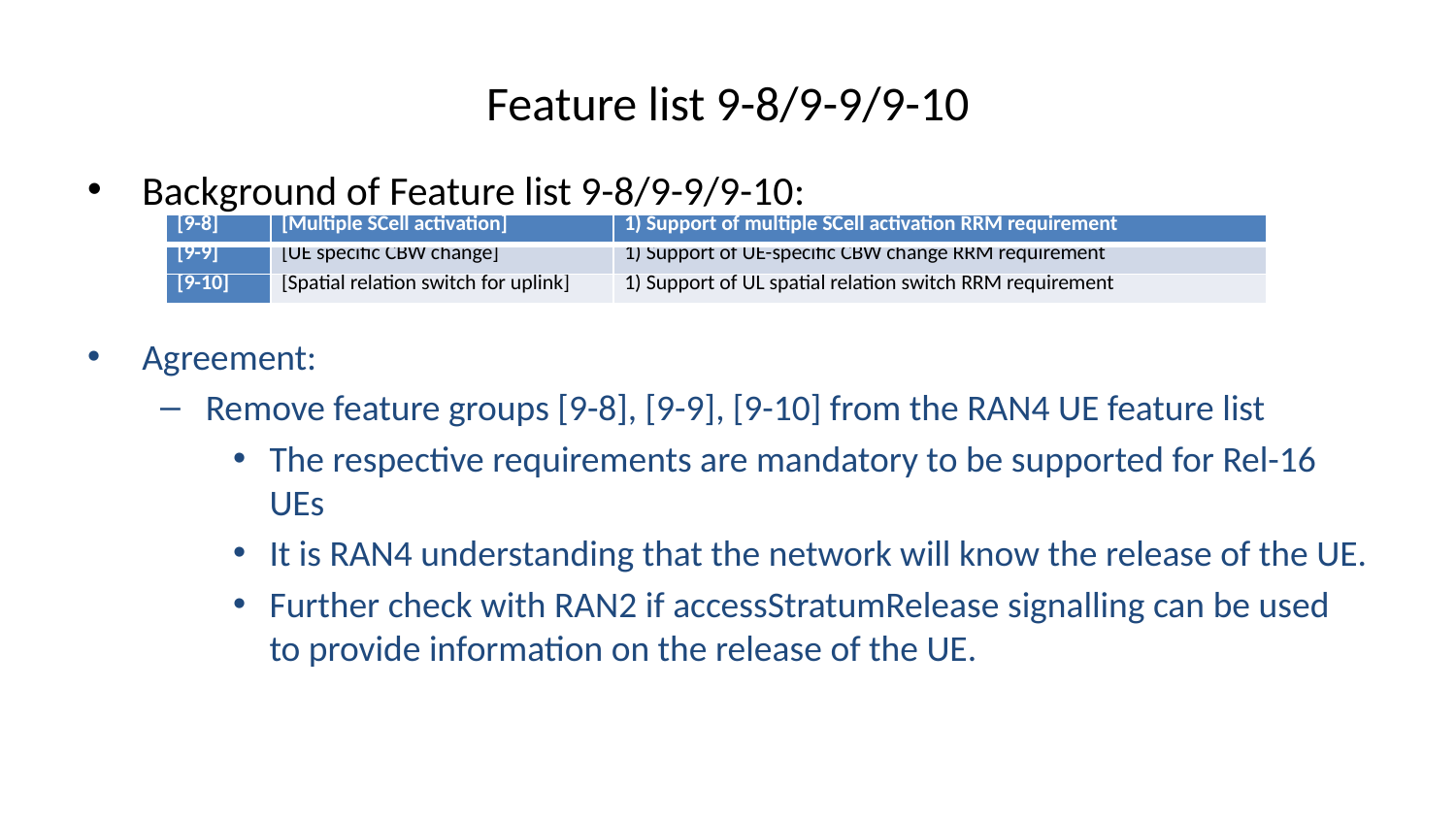

# Feature list 9-8/9-9/9-10
Background of Feature list 9-8/9-9/9-10:

Agreement:
Remove feature groups [9-8], [9-9], [9-10] from the RAN4 UE feature list
The respective requirements are mandatory to be supported for Rel-16 UEs
It is RAN4 understanding that the network will know the release of the UE.
Further check with RAN2 if accessStratumRelease signalling can be used to provide information on the release of the UE.
| [9-8] | [Multiple SCell activation] | 1) Support of multiple SCell activation RRM requirement |
| --- | --- | --- |
| [9-9] | [UE specific CBW change] | 1) Support of UE-specific CBW change RRM requirement |
| [9-10] | [Spatial relation switch for uplink] | 1) Support of UL spatial relation switch RRM requirement |